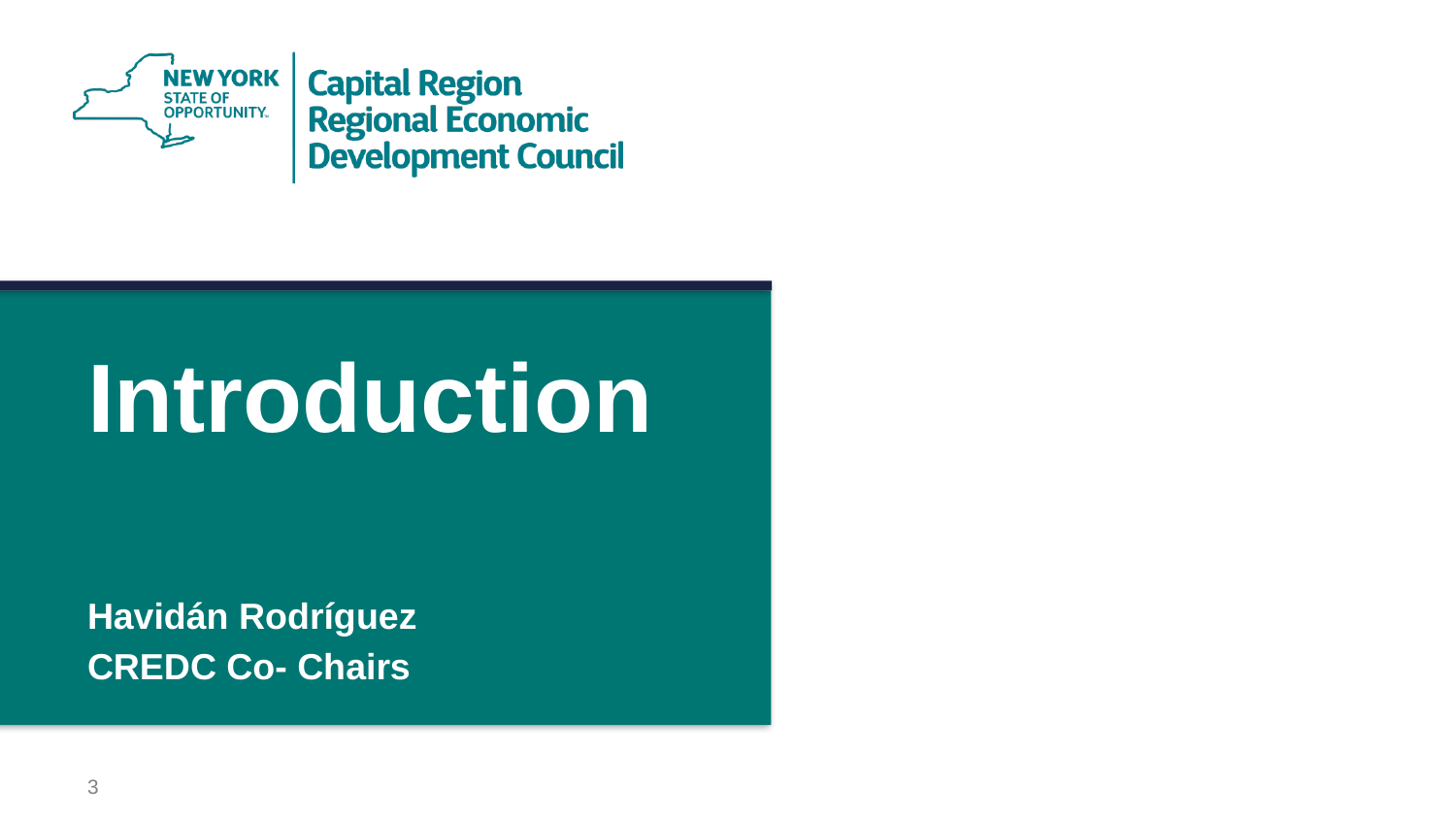

# Introduction
Havidán Rodríguez
CREDC Co- Chairs